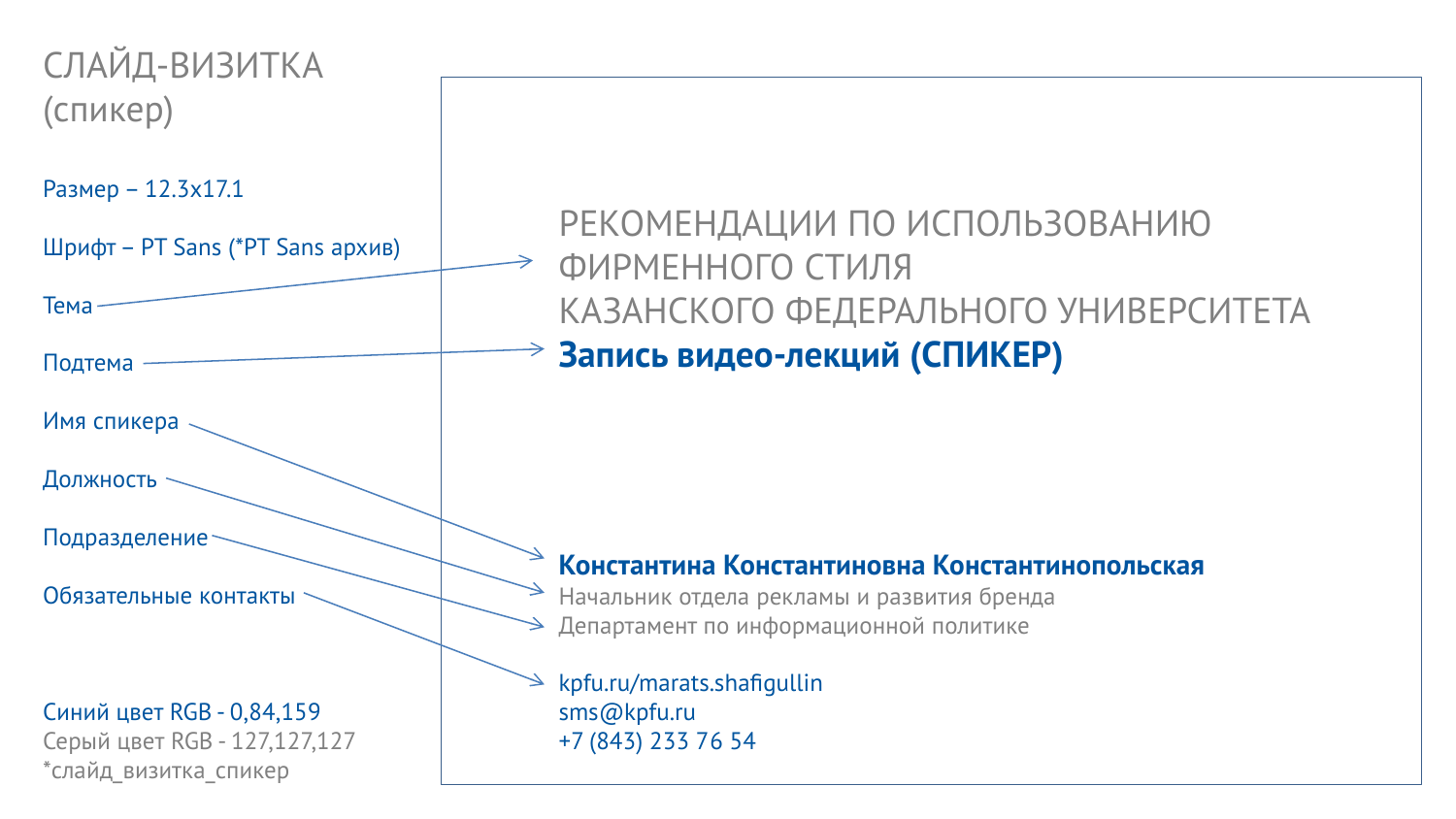

СЛАЙД-ВИЗИТКА (спикер)

Размер – 12.3х17.1

Шрифт – PT Sans (*PT Sans архив)

Тема

Подтема

Имя спикера

Должность

Подразделение

Обязательные контакты

Синий цвет RGB - 0,84,159
Серый цвет RGB - 127,127,127
*слайд_визитка_спикер

РЕКОМЕНДАЦИИ ПО ИСПОЛЬЗОВАНИЮ ФИРМЕННОГО СТИЛЯ
КАЗАНСКОГО ФЕДЕРАЛЬНОГО УНИВЕРСИТЕТА
Запись видео-лекций (СПИКЕР)
Константина Константиновна Константинопольская
Начальник отдела рекламы и развития бренда
Департамент по информационной политике

kpfu.ru/marats.shafigullin
sms@kpfu.ru
+7 (843) 233 76 54